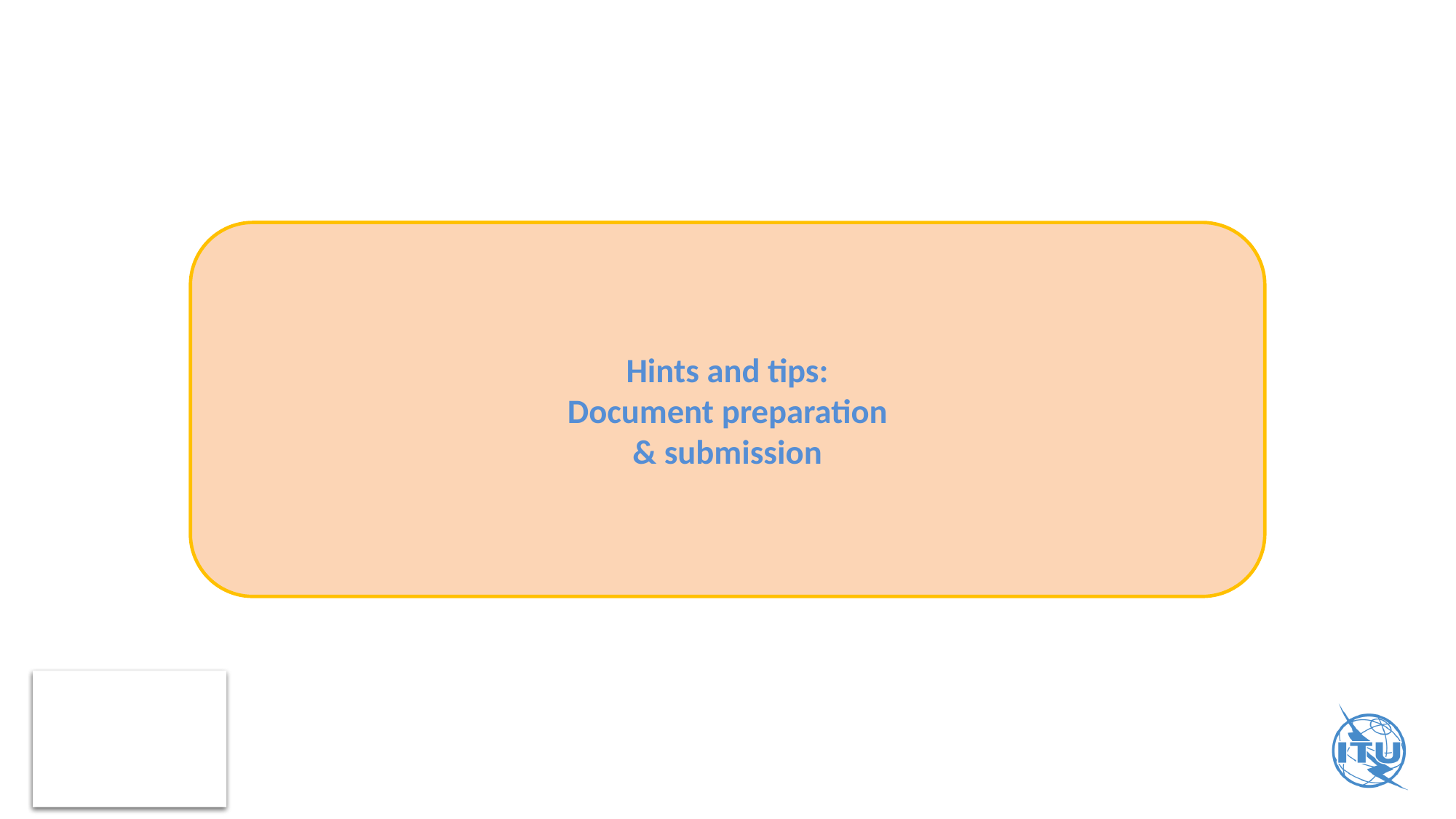

# Hints and tips: Document preparation & submission